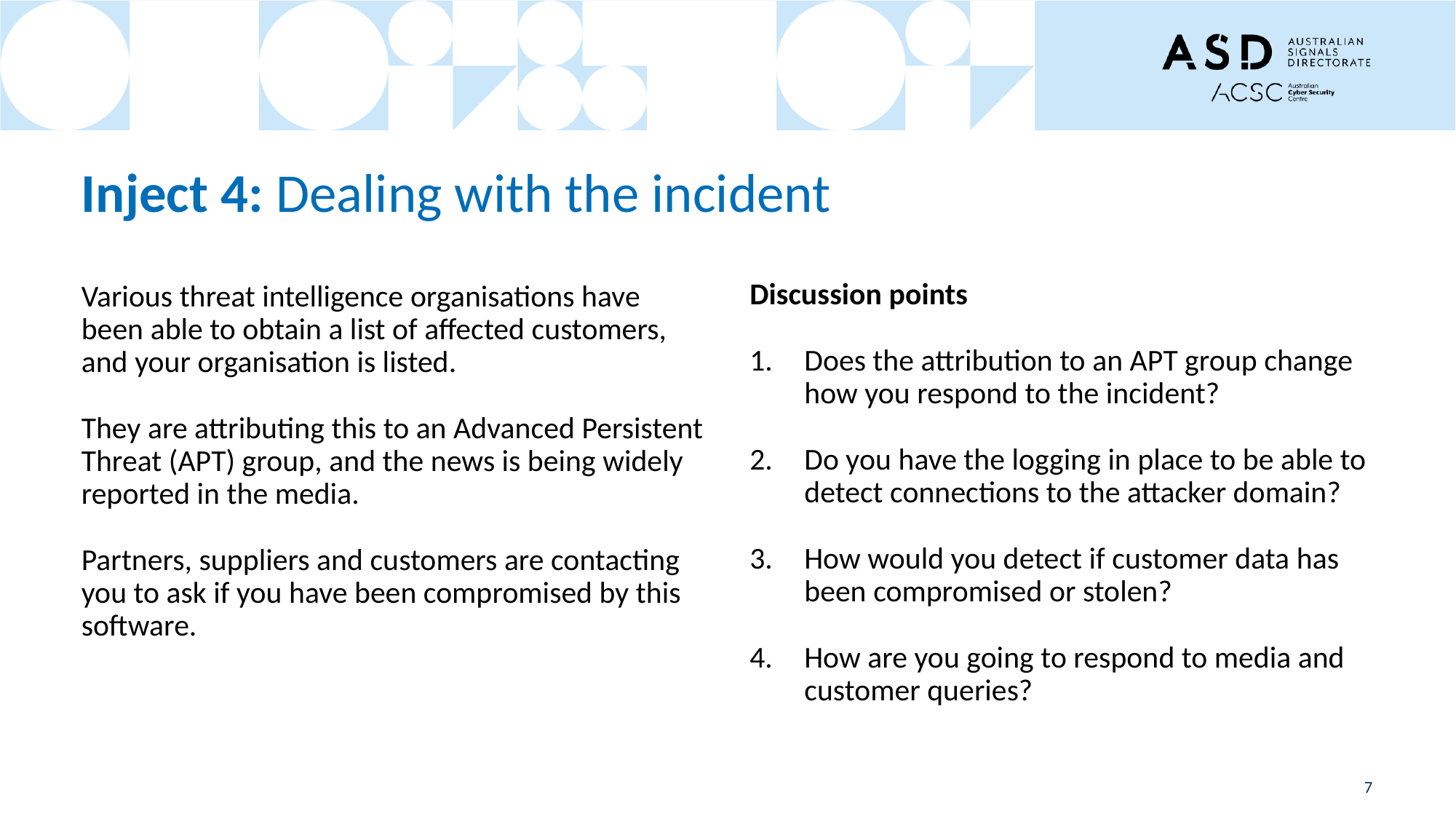

# Inject 4: Dealing with the incident
Discussion points
Does the attribution to an APT group change how you respond to the incident?
Do you have the logging in place to be able to detect connections to the attacker domain?
How would you detect if customer data has been compromised or stolen?
How are you going to respond to media and customer queries?
Various threat intelligence organisations have been able to obtain a list of affected customers, and your organisation is listed.
They are attributing this to an Advanced Persistent Threat (APT) group, and the news is being widely reported in the media.
Partners, suppliers and customers are contacting you to ask if you have been compromised by this software.
7